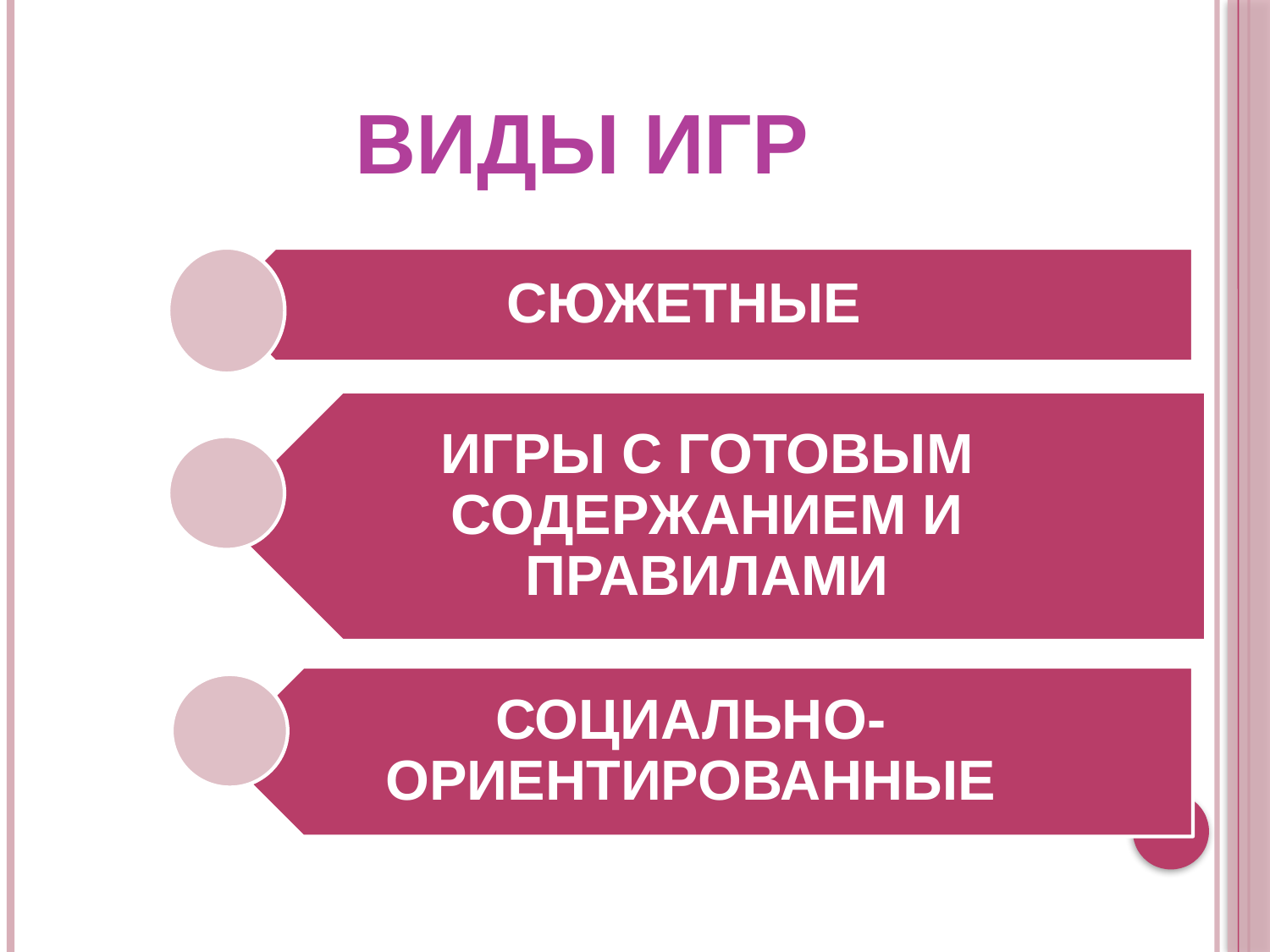

# ВИДЫ ИГР
СЮЖЕТНЫЕ
ИГРЫ С ГОТОВЫМ СОДЕРЖАНИЕМ И ПРАВИЛАМИ
СОЦИАЛЬНО-ОРИЕНТИРОВАННЫЕ